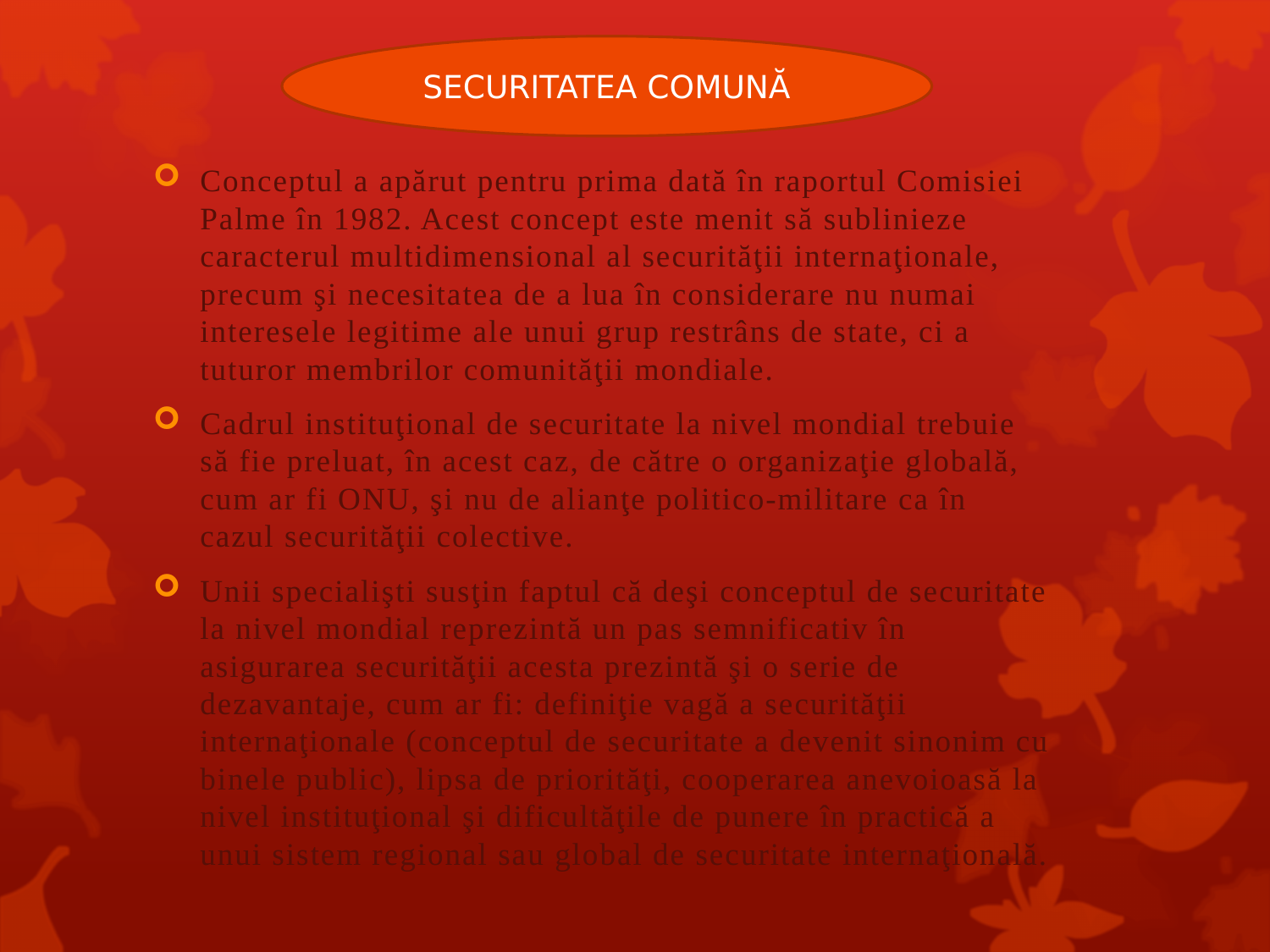

SECURITATEA COMUNĂ
Conceptul a apărut pentru prima dată în raportul Comisiei Palme în 1982. Acest concept este menit să sublinieze caracterul multidimensional al securităţii internaţionale, precum şi necesitatea de a lua în considerare nu numai interesele legitime ale unui grup restrâns de state, ci a tuturor membrilor comunităţii mondiale.
Cadrul instituţional de securitate la nivel mondial trebuie să fie preluat, în acest caz, de către o organizaţie globală, cum ar fi ONU, şi nu de alianţe politico-militare ca în cazul securităţii colective.
Unii specialişti susţin faptul că deşi conceptul de securitate la nivel mondial reprezintă un pas semnificativ în asigurarea securităţii acesta prezintă şi o serie de dezavantaje, cum ar fi: definiţie vagă a securităţii internaţionale (conceptul de securitate a devenit sinonim cu binele public), lipsa de priorităţi, cooperarea anevoioasă la nivel instituţional şi dificultăţile de punere în practică a unui sistem regional sau global de securitate internaţională.